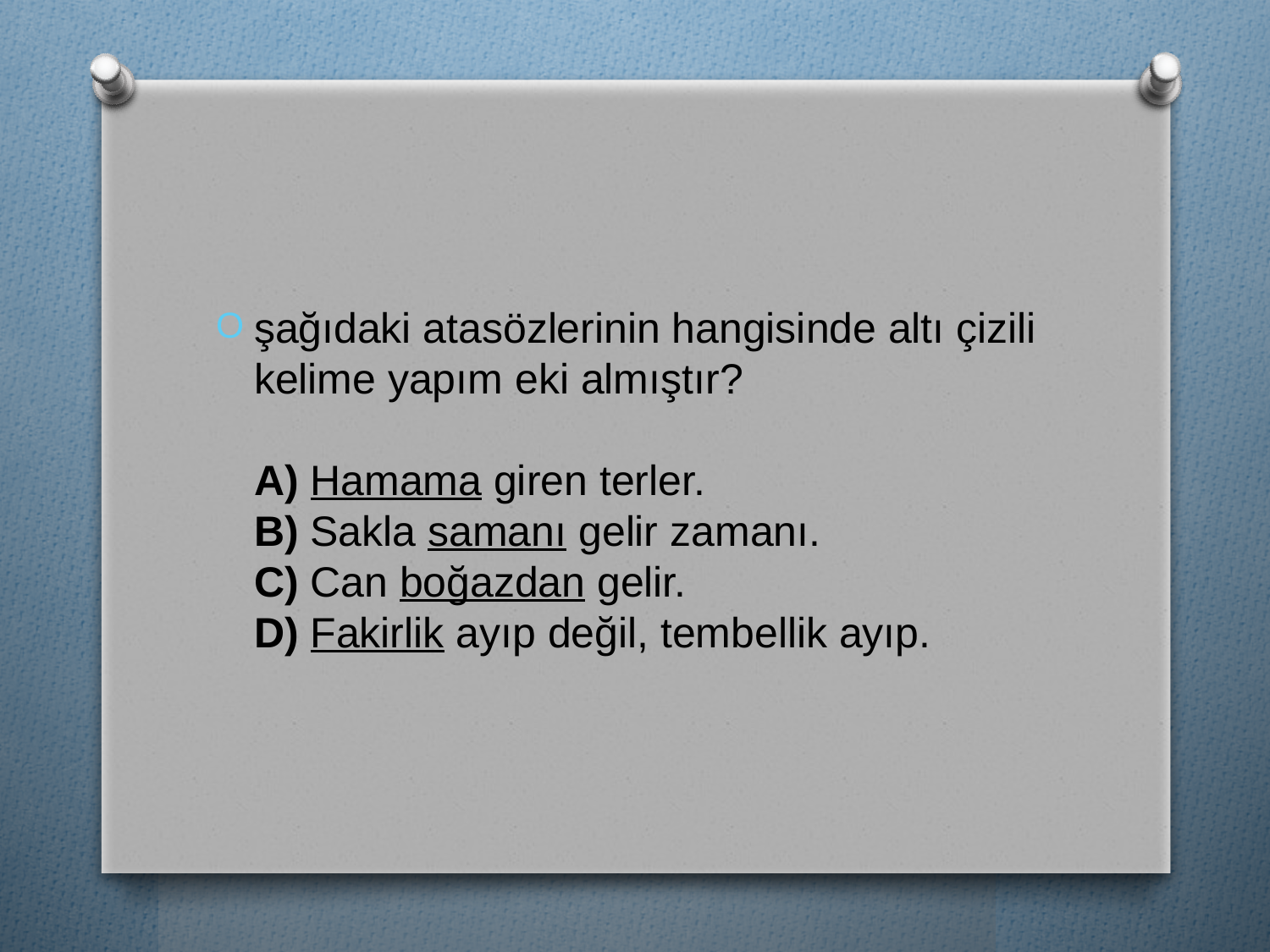

#
şağıdaki atasözlerinin hangisinde altı çizili kelime yapım eki almıştır? 
A) Hamama giren terler. 
B) Sakla samanı gelir zamanı. 
C) Can boğazdan gelir. 
D) Fakirlik ayıp değil, tembellik ayıp.